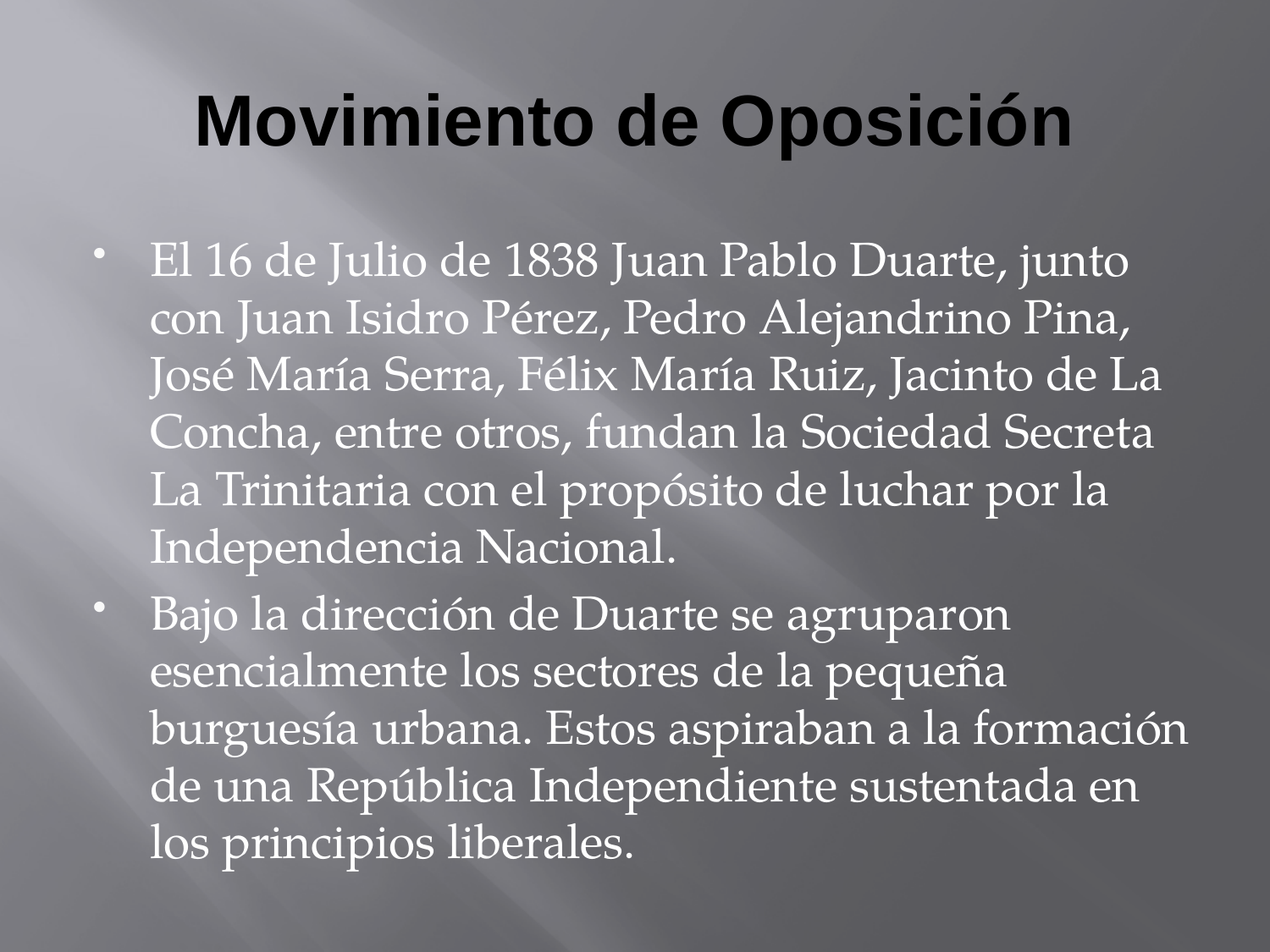

# Movimiento de Oposición
El 16 de Julio de 1838 Juan Pablo Duarte, junto con Juan Isidro Pérez, Pedro Alejandrino Pina, José María Serra, Félix María Ruiz, Jacinto de La Concha, entre otros, fundan la Sociedad Secreta La Trinitaria con el propósito de luchar por la Independencia Nacional.
Bajo la dirección de Duarte se agruparon esencialmente los sectores de la pequeña burguesía urbana. Estos aspiraban a la formación de una República Independiente sustentada en los principios liberales.